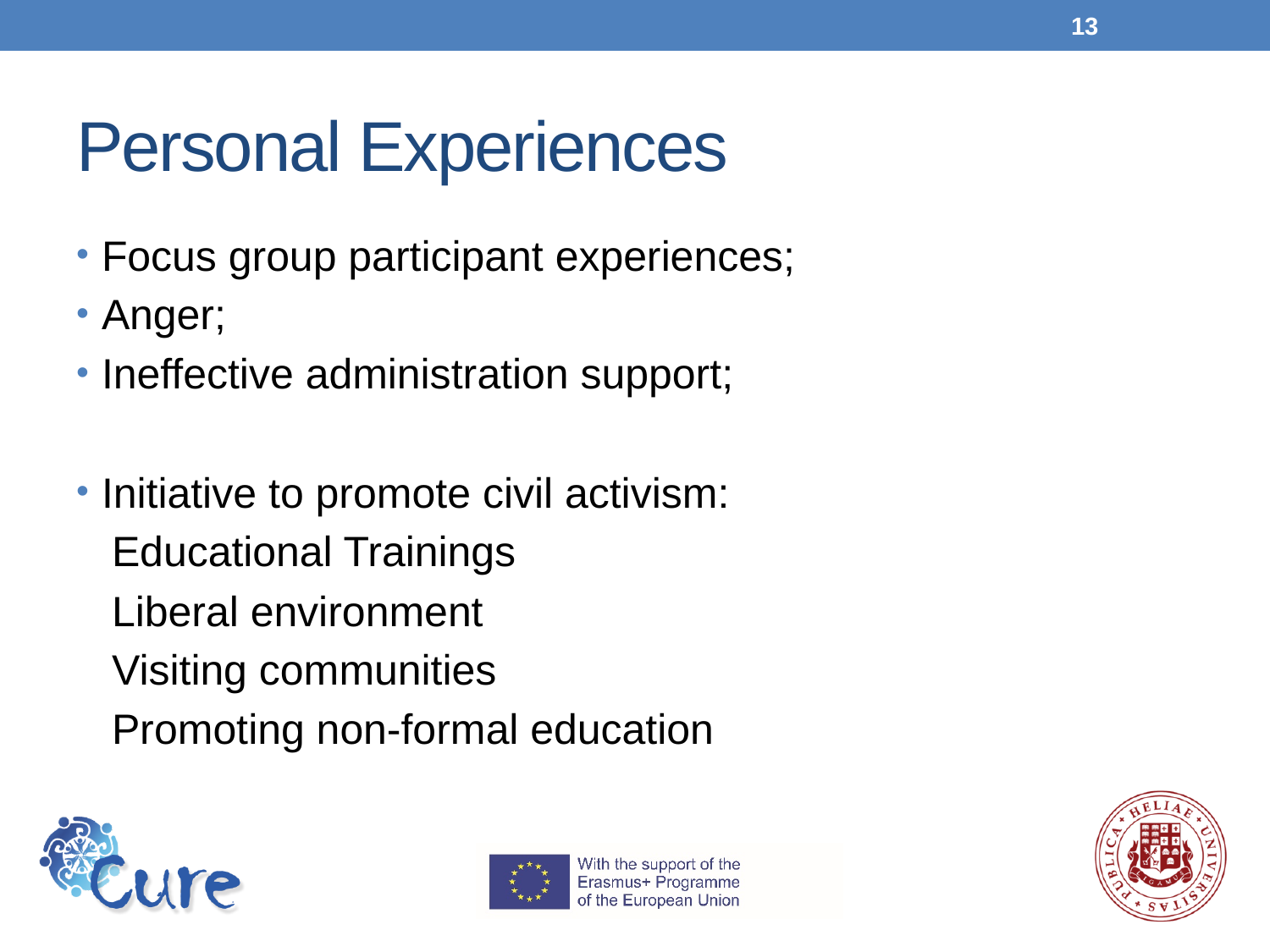

13
# Personal Experiences
Focus group participant experiences;
Anger;
Ineffective administration support;

Initiative to promote civil activism:
   Educational Trainings
   Liberal environment
   Visiting communities
   Promoting non-formal education